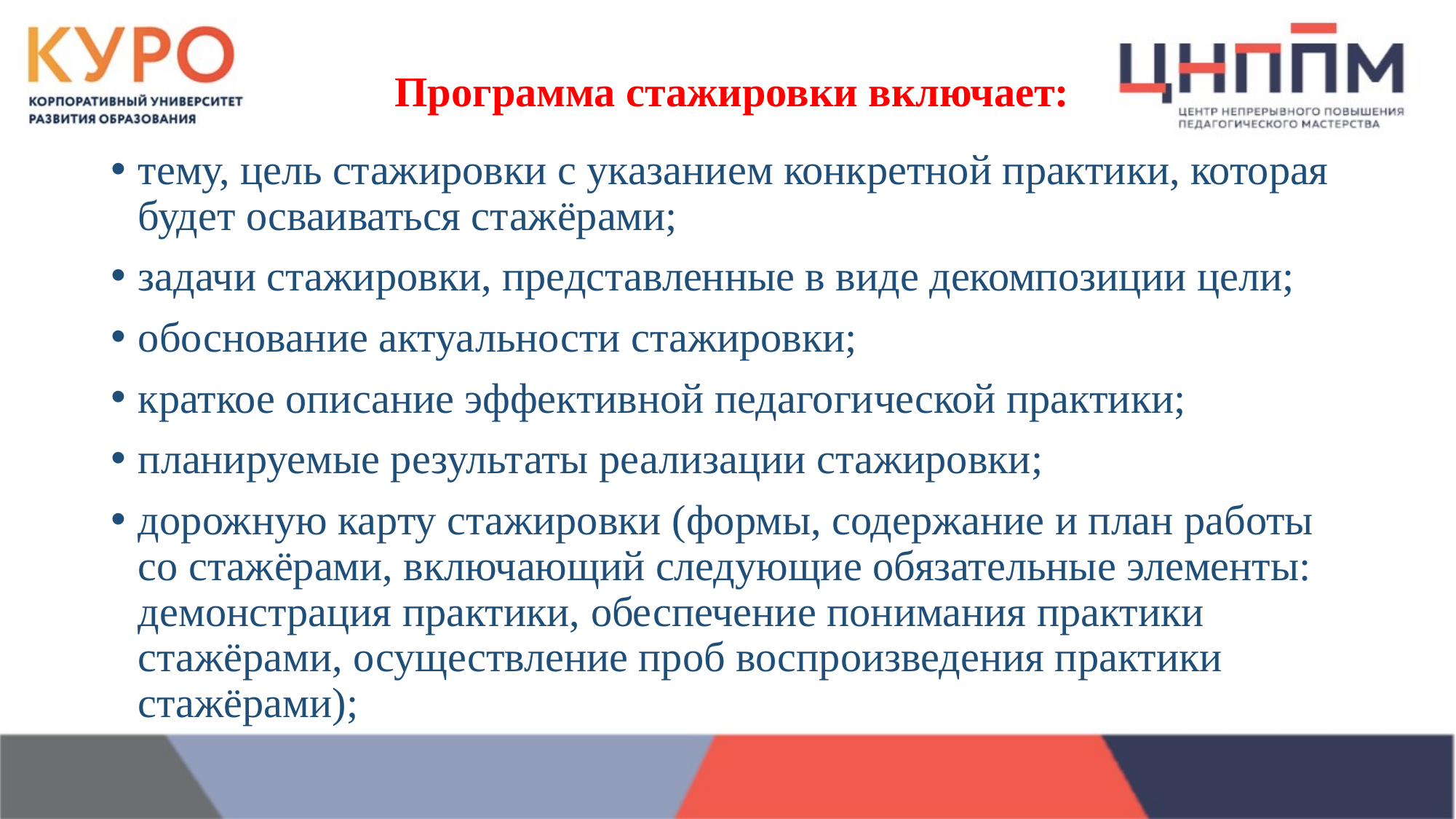

# Программа стажировки включает:
тему, цель стажировки с указанием конкретной практики, которая будет осваиваться стажёрами;
задачи стажировки, представленные в виде декомпозиции цели;
обоснование актуальности стажировки;
краткое описание эффективной педагогической практики;
планируемые результаты реализации стажировки;
дорожную карту стажировки (формы, содержание и план работы со стажёрами, включающий следующие обязательные элементы: демонстрация практики, обеспечение понимания практики стажёрами, осуществление проб воспроизведения практики стажёрами);